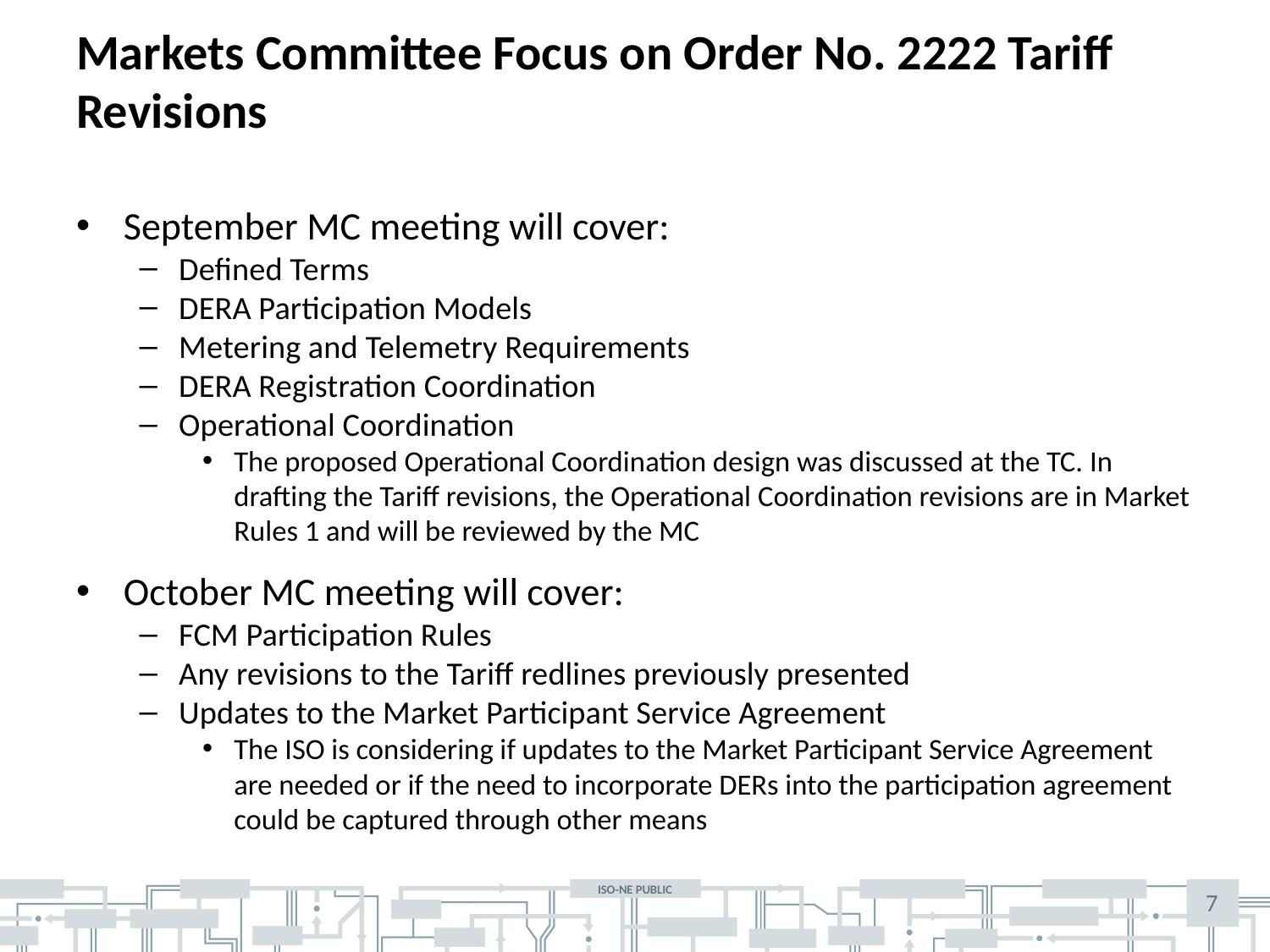

# Markets Committee Focus on Order No. 2222 Tariff Revisions
September MC meeting will cover:
Defined Terms
DERA Participation Models
Metering and Telemetry Requirements
DERA Registration Coordination
Operational Coordination
The proposed Operational Coordination design was discussed at the TC. In drafting the Tariff revisions, the Operational Coordination revisions are in Market Rules 1 and will be reviewed by the MC
October MC meeting will cover:
FCM Participation Rules
Any revisions to the Tariff redlines previously presented
Updates to the Market Participant Service Agreement
The ISO is considering if updates to the Market Participant Service Agreement are needed or if the need to incorporate DERs into the participation agreement could be captured through other means

7